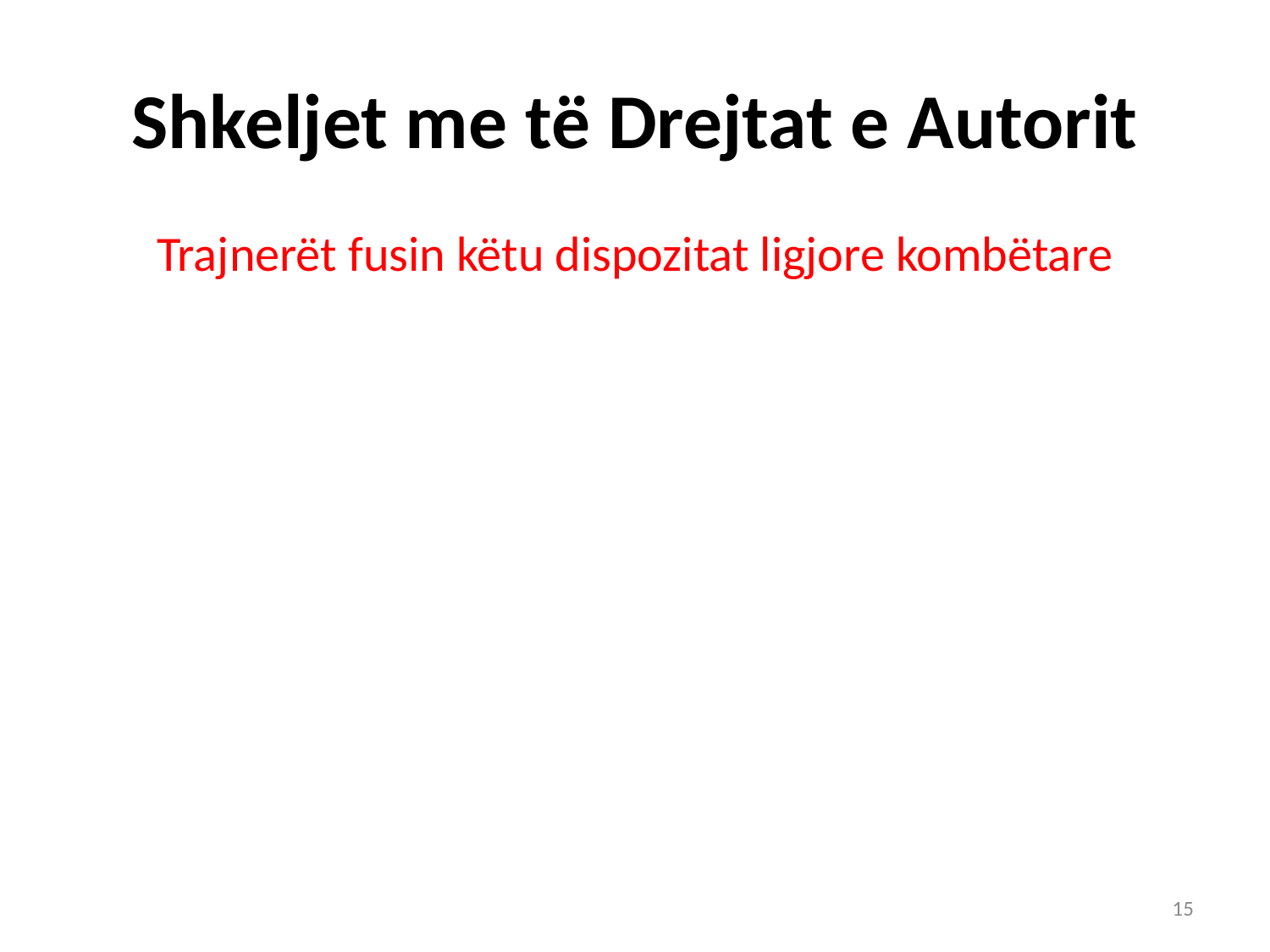

# Shkeljet me të Drejtat e Autorit
Trajnerët fusin këtu dispozitat ligjore kombëtare
15